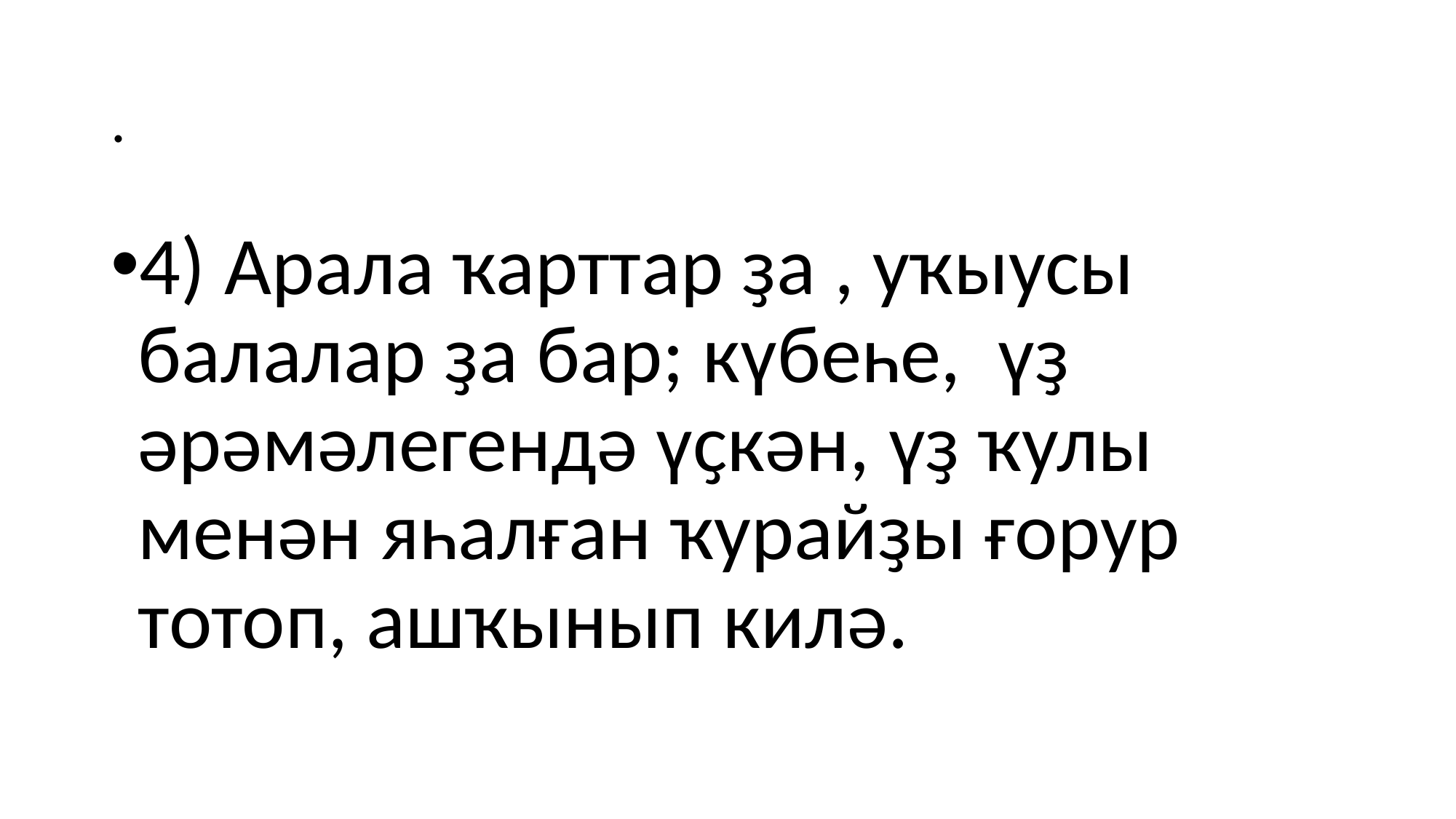

# .
4) Арала ҡарттар ҙа , уҡыусы балалар ҙа бар; күбеһе,  үҙ әрәмәлегендә үҫкән, үҙ ҡулы менән яһалған ҡурайҙы ғорур тотоп, ашҡынып килә.